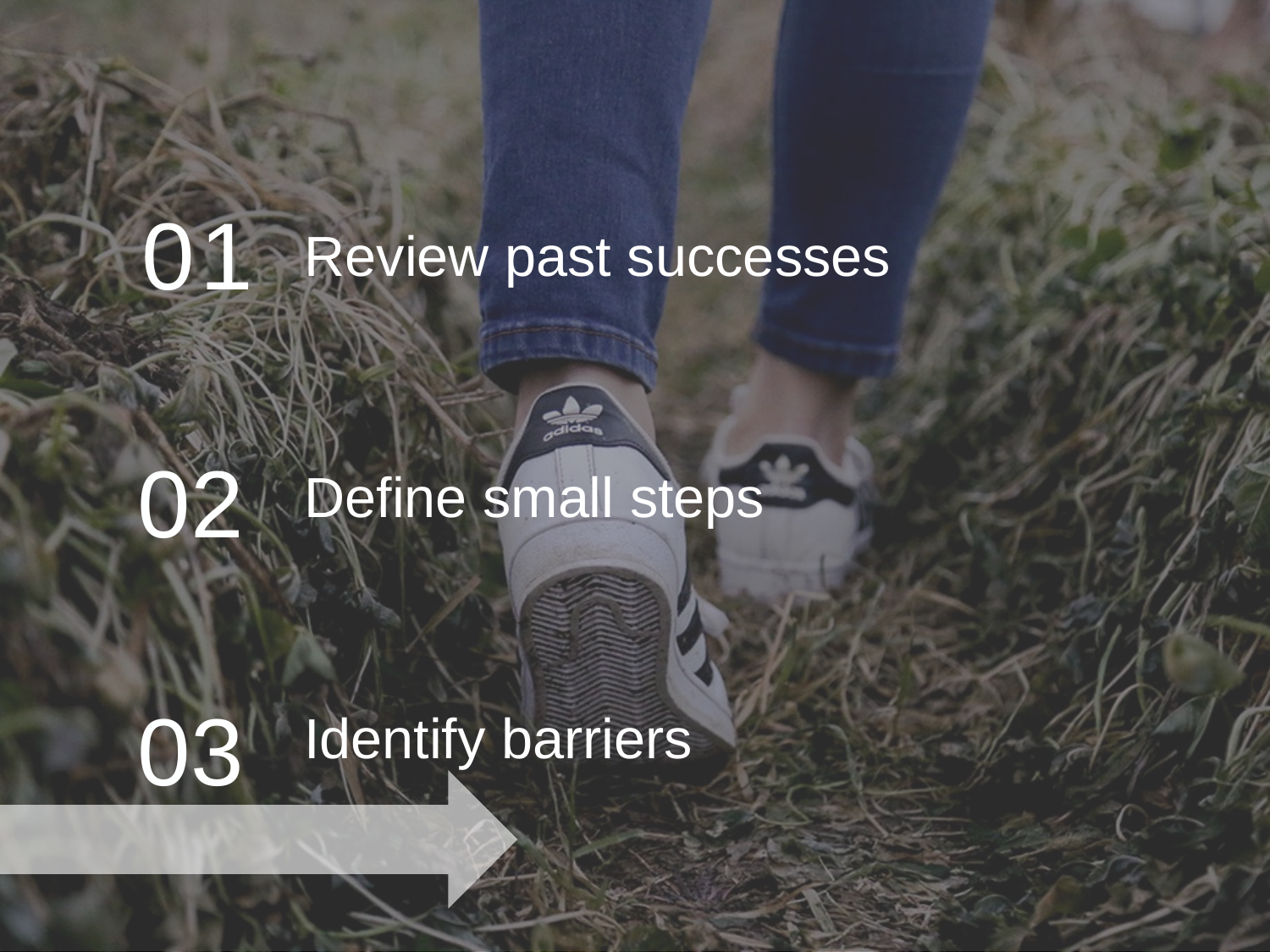

01
Review past successes

Define small steps

Identify barriers
02
03